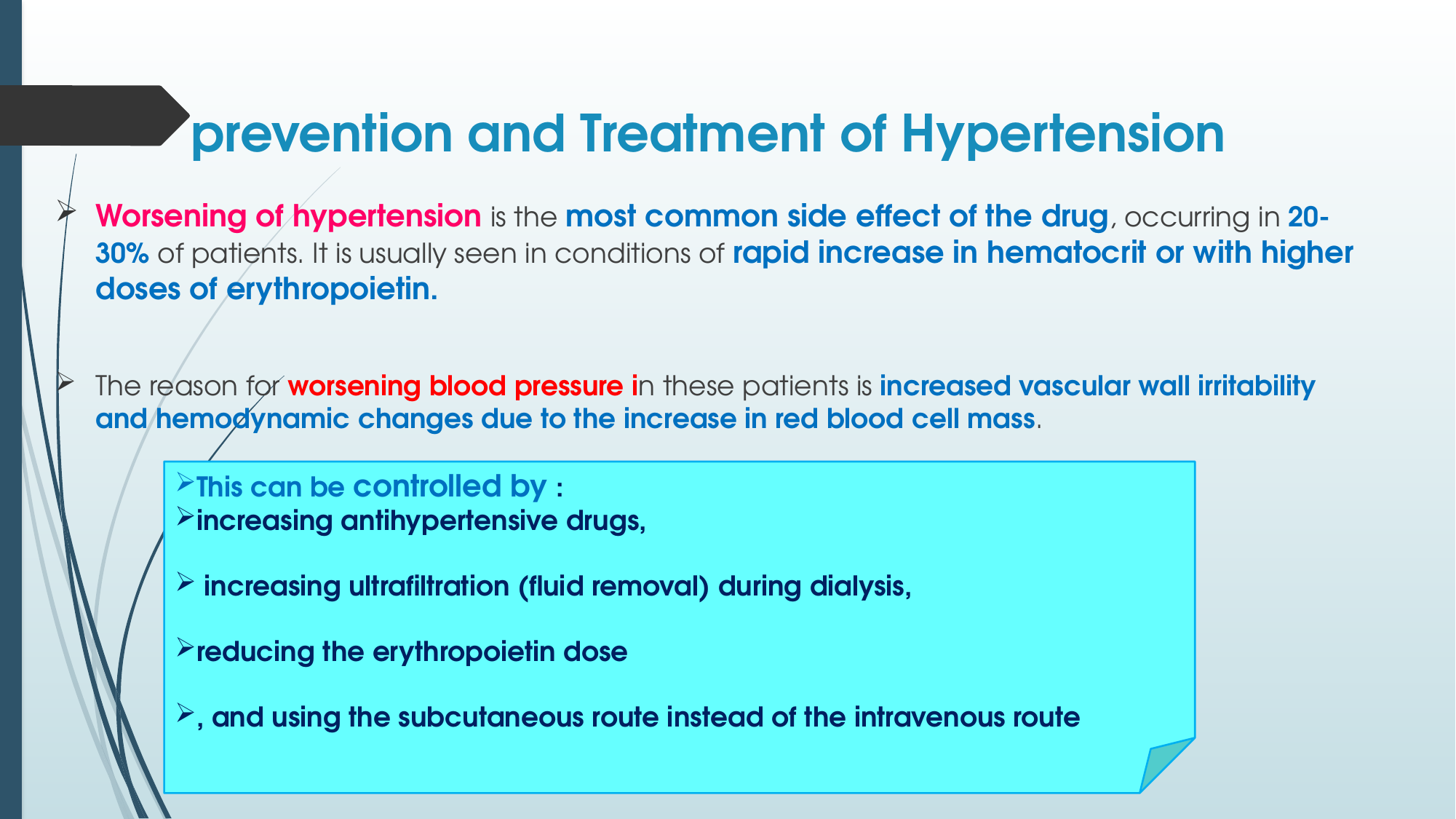

# prevention and Treatment of Hypertension

Worsening of hypertension is the most common side effect of the drug, occurring in 20-30% of patients. It is usually seen in conditions of rapid increase in hematocrit or with higher doses of erythropoietin.

The reason for worsening blood pressure in these patients is increased vascular wall irritability and hemodynamic changes due to the increase in red blood cell mass.

This can be controlled by :
increasing antihypertensive drugs,

 increasing ultrafiltration (fluid removal) during dialysis,

reducing the erythropoietin dose

, and using the subcutaneous route instead of the intravenous route